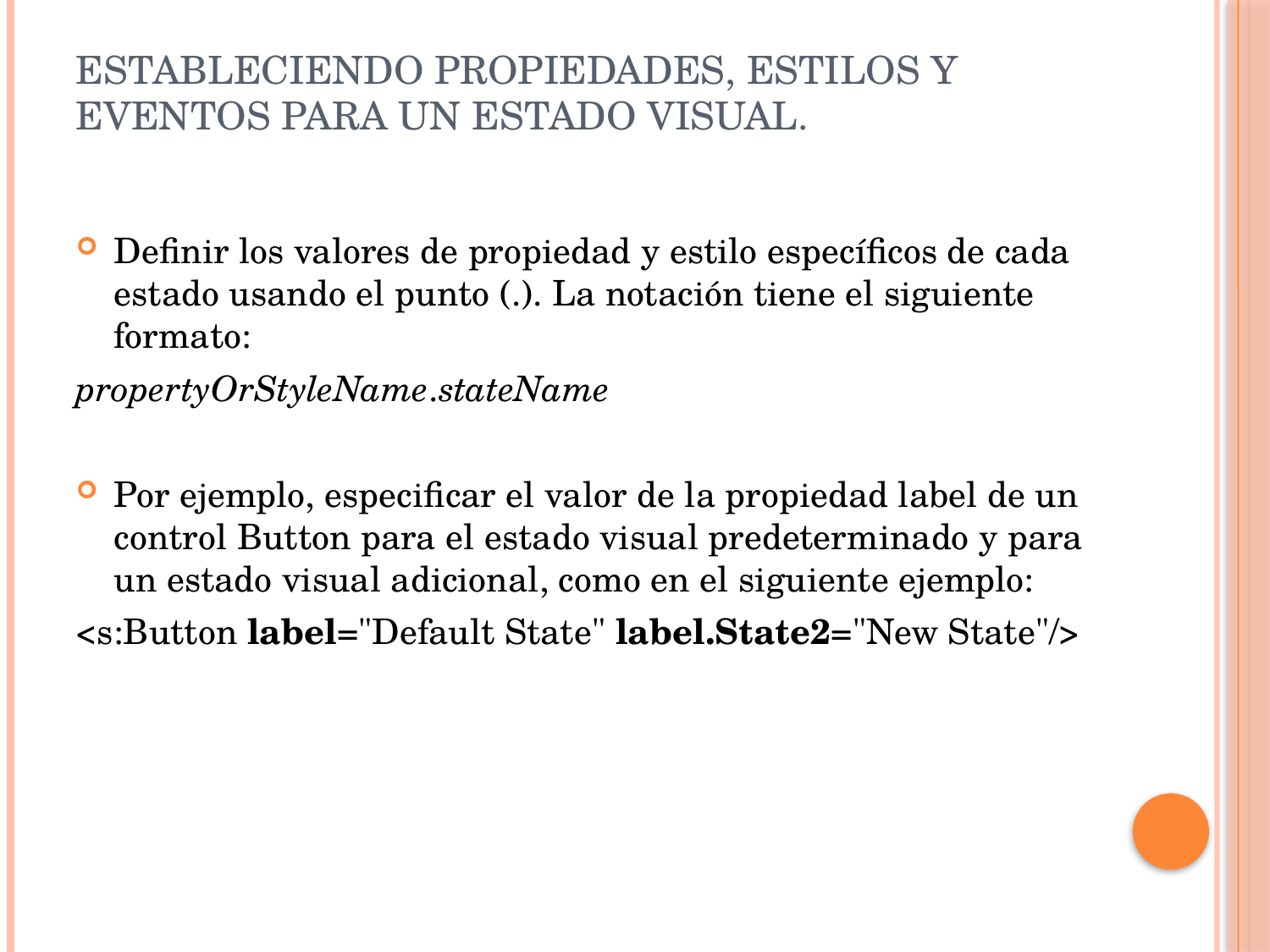

# Estableciendo propiedades, estilos y eventos para un estado visual.
Definir los valores de propiedad y estilo específicos de cada estado usando el punto (.). La notación tiene el siguiente formato:
propertyOrStyleName.stateName

Por ejemplo, especificar el valor de la propiedad label de un control Button para el estado visual predeterminado y para un estado visual adicional, como en el siguiente ejemplo:
<s:Button label="Default State" label.State2="New State"/>